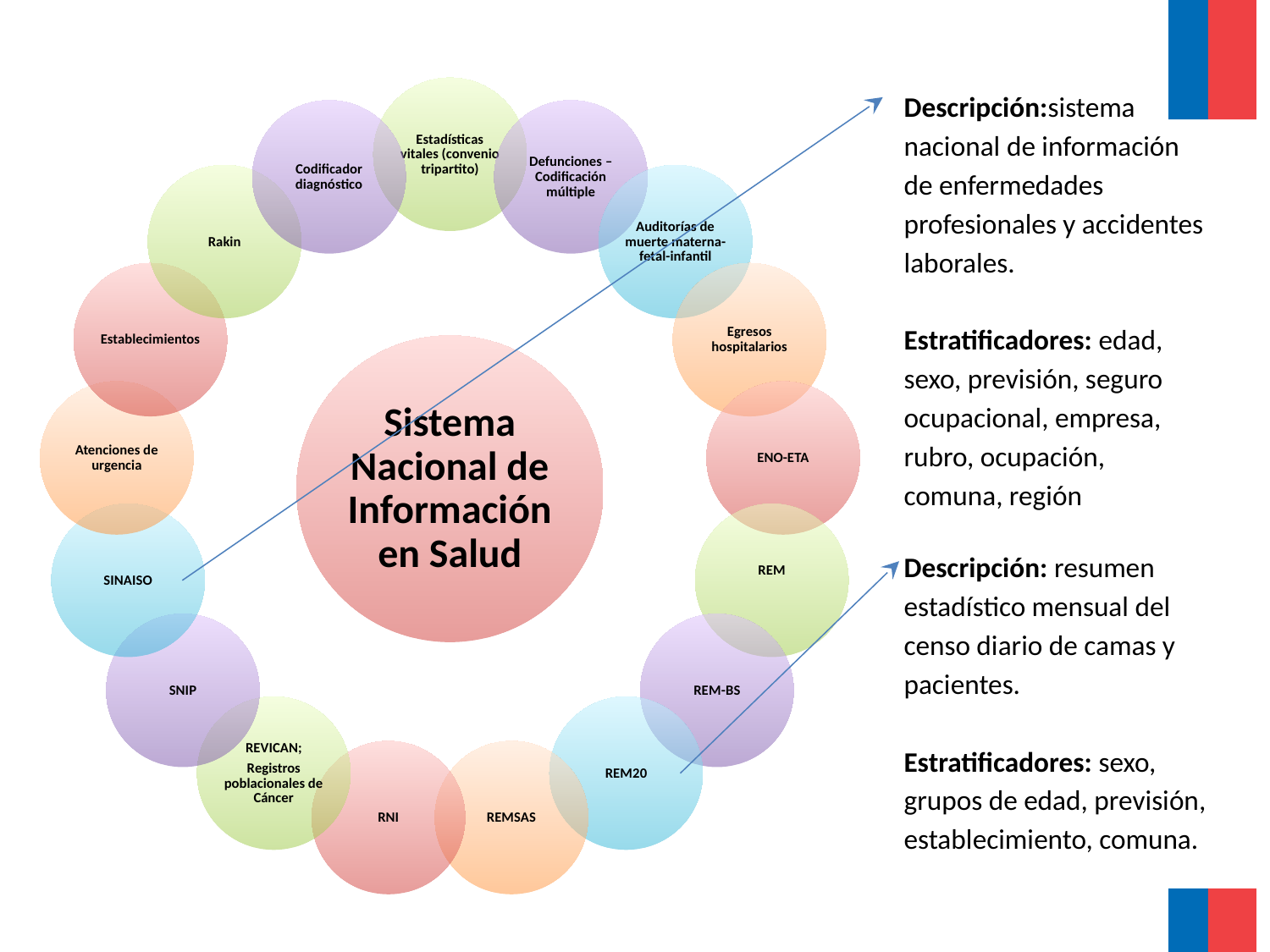

Descripción:sistema nacional de información de enfermedades profesionales y accidentes laborales.

Estratificadores: edad, sexo, previsión, seguro ocupacional, empresa, rubro, ocupación, comuna, región

Estadísticas vitales (convenio tripartito)

Codificador diagnóstico
Defunciones – Codificación múltiple

Rakin
Auditorías de muerte materna-fetal-infantil

Establecimientos
Egresos hospitalarios

Sistema Nacional de Información en Salud

Atenciones de urgencia
ENO-ETA

SINAISO
REM

SNIP
REM-BS

REVICAN;
Registros poblacionales de Cáncer
REM20

RNI
REMSAS
Descripción: resumen estadístico mensual del censo diario de camas y pacientes.

Estratificadores: sexo, grupos de edad, previsión, establecimiento, comuna.